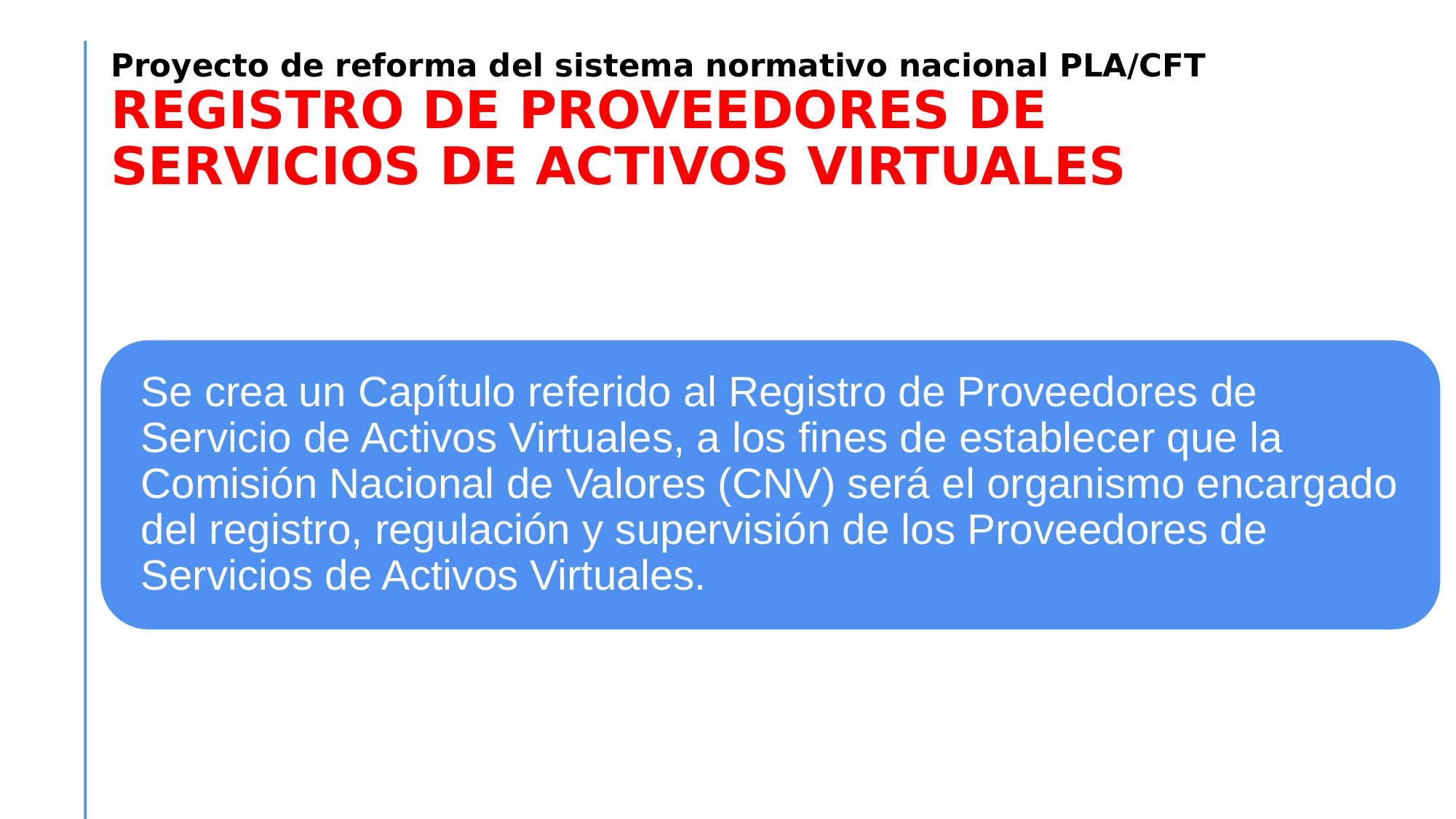

# Proyecto de reforma del sistema normativo nacional PLA/CFT REGISTRO DE PROVEEDORES DE SERVICIOS DE ACTIVOS VIRTUALES
Se crea un Capítulo referido al Registro de Proveedores de Servicio de Activos Virtuales, a los fines de establecer que la Comisión Nacional de Valores (CNV) será el organismo encargado del registro, regulación y supervisión de los Proveedores de Servicios de Activos Virtuales.